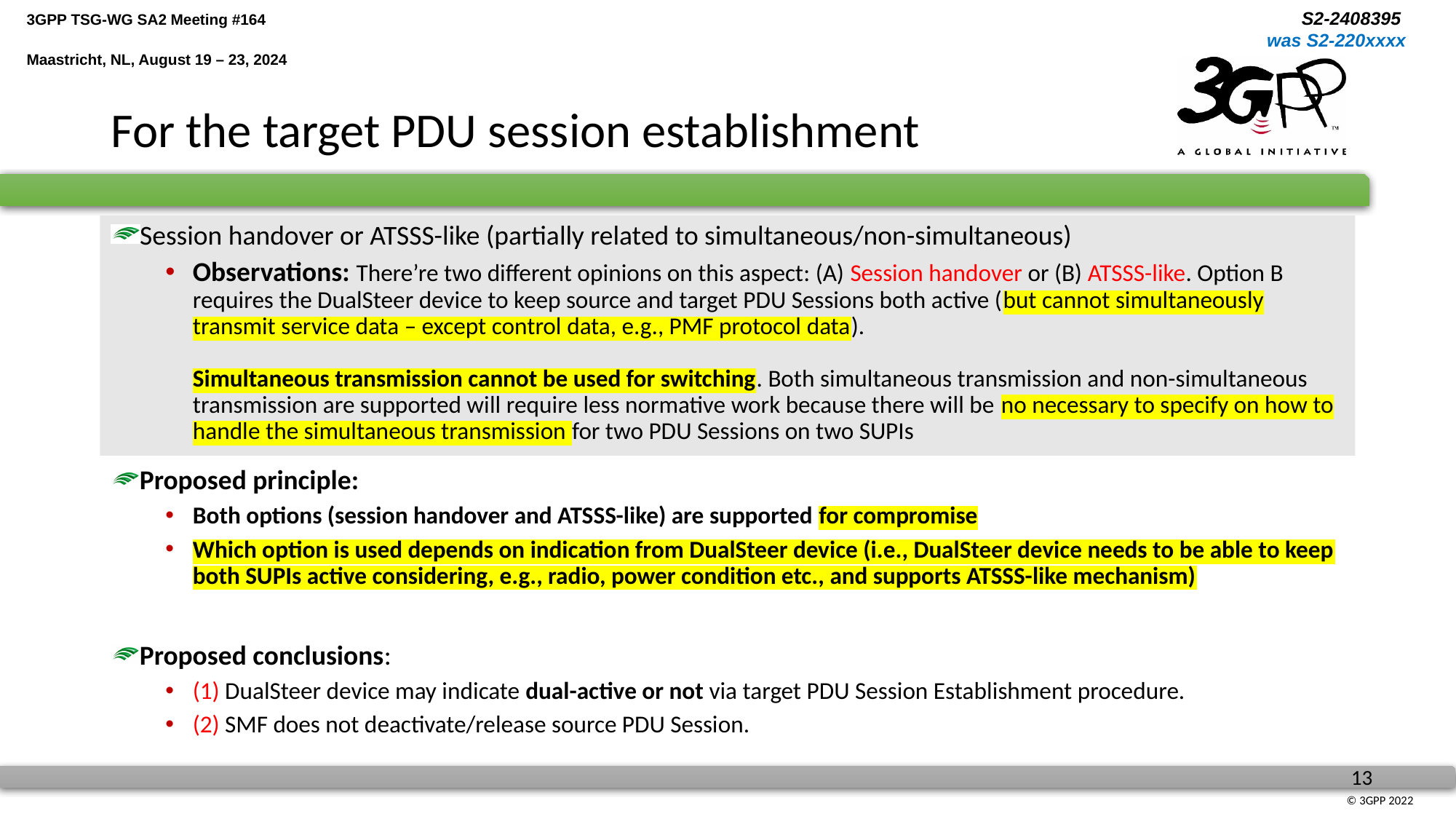

# For the target PDU session establishment
Session handover or ATSSS-like (partially related to simultaneous/non-simultaneous)
Observations: There’re two different opinions on this aspect: (A) Session handover or (B) ATSSS-like. Option B requires the DualSteer device to keep source and target PDU Sessions both active (but cannot simultaneously transmit service data – except control data, e.g., PMF protocol data).
Simultaneous transmission cannot be used for switching. Both simultaneous transmission and non-simultaneous transmission are supported will require less normative work because there will be no necessary to specify on how to handle the simultaneous transmission for two PDU Sessions on two SUPIs
Proposed principle:
Both options (session handover and ATSSS-like) are supported for compromise
Which option is used depends on indication from DualSteer device (i.e., DualSteer device needs to be able to keep both SUPIs active considering, e.g., radio, power condition etc., and supports ATSSS-like mechanism)

Proposed conclusions:
(1) DualSteer device may indicate dual-active or not via target PDU Session Establishment procedure.
(2) SMF does not deactivate/release source PDU Session.